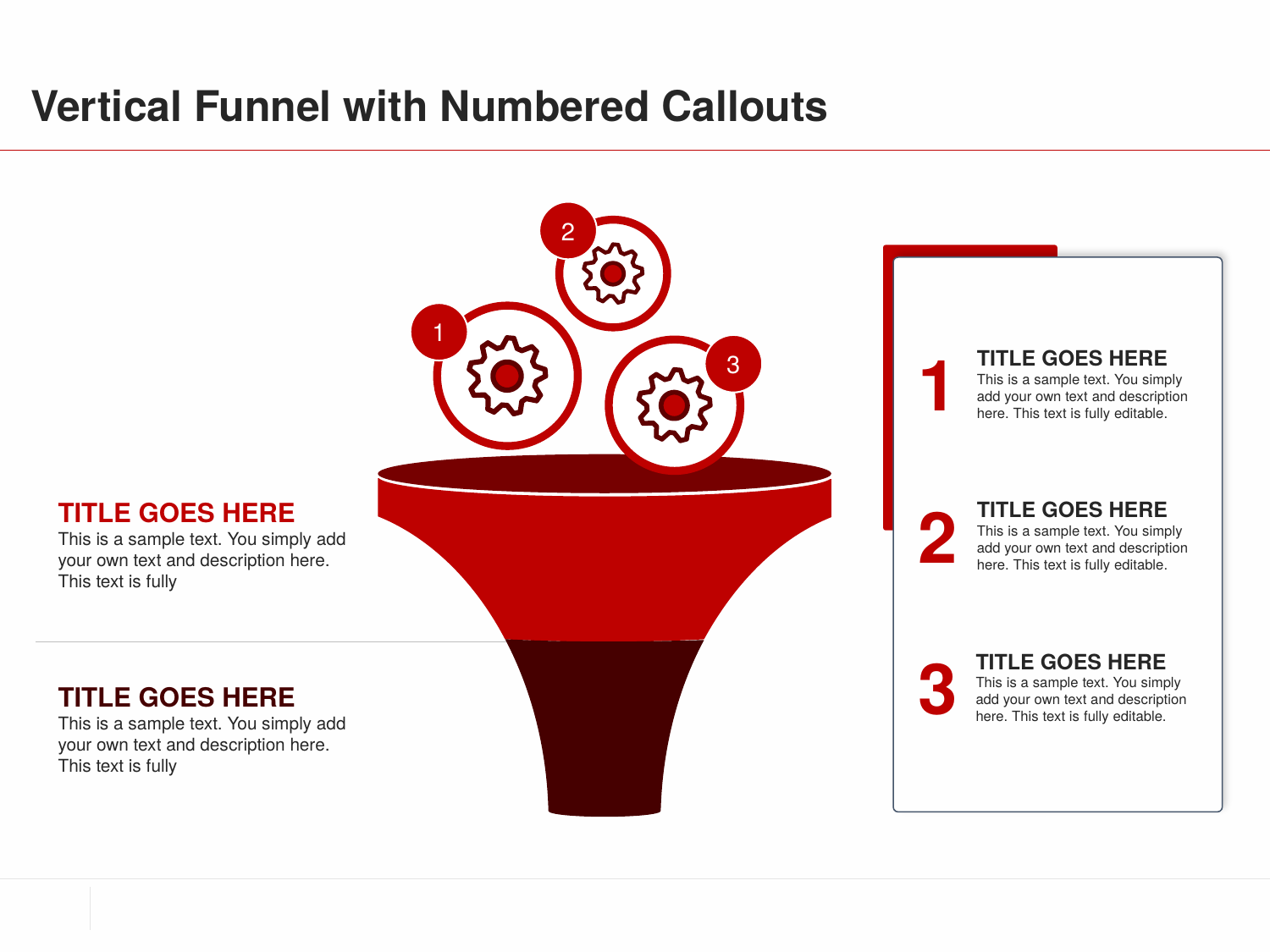

# Vertical Funnel with Numbered Callouts
2

1

1
TITLE GOES HERE
This is a sample text. You simply add your own text and description here. This text is fully editable.
3

2
TITLE GOES HERE
This is a sample text. You simply add your own text and description here. This text is fully editable.
TITLE GOES HERE
This is a sample text. You simply add your own text and description here. This text is fully
3
TITLE GOES HERE
This is a sample text. You simply add your own text and description here. This text is fully editable.
TITLE GOES HERE
This is a sample text. You simply add your own text and description here. This text is fully